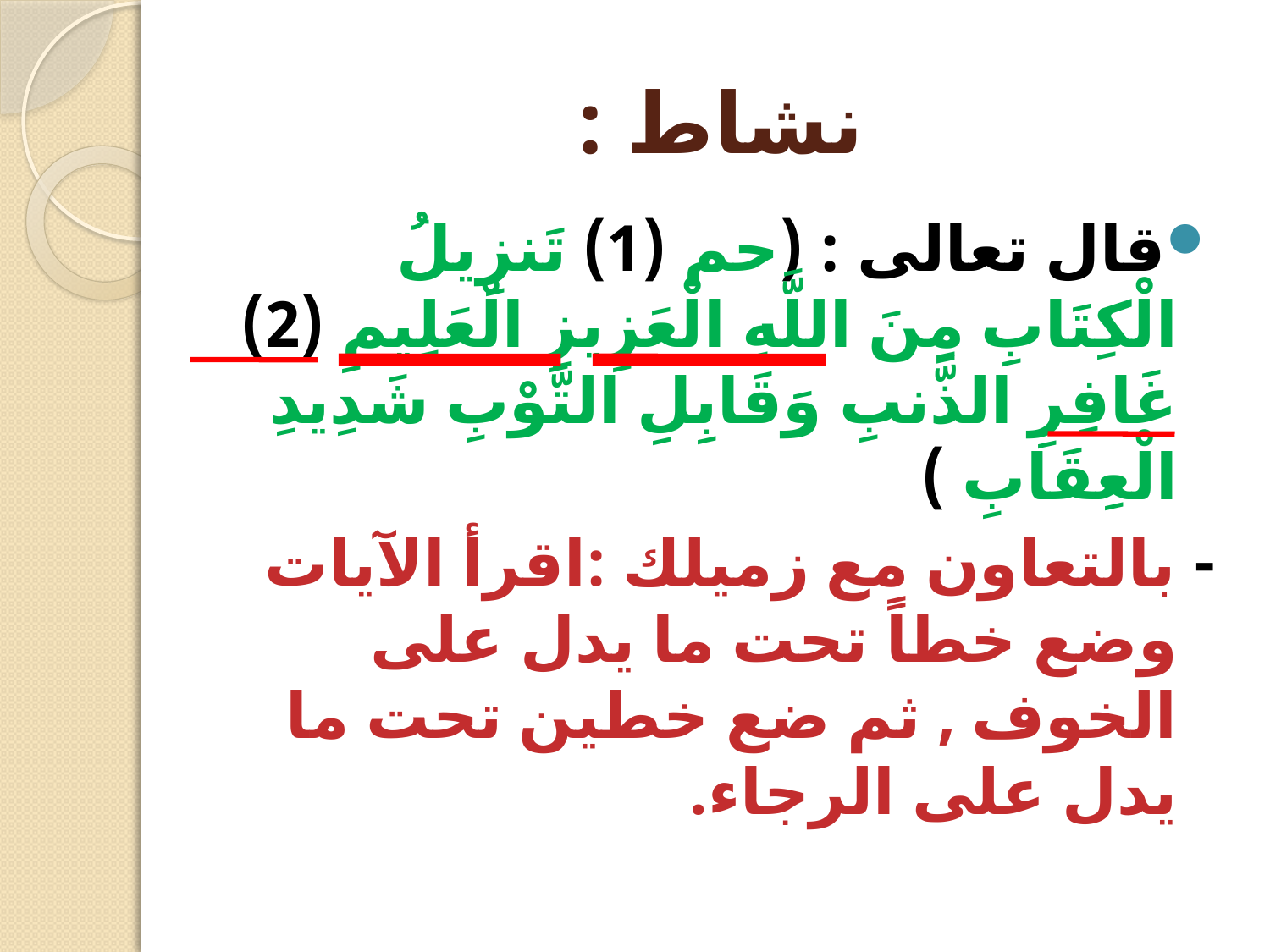

# نشاط :
قال تعالى : (حم (1) تَنزِيلُ الْكِتَابِ مِنَ اللَّهِ الْعَزِيزِ الْعَلِيمِ (2) غَافِرِ الذَّنبِ وَقَابِلِ التَّوْبِ شَدِيدِ الْعِقَابِ )
- بالتعاون مع زميلك :اقرأ الآيات وضع خطاً تحت ما يدل على الخوف , ثم ضع خطين تحت ما يدل على الرجاء.